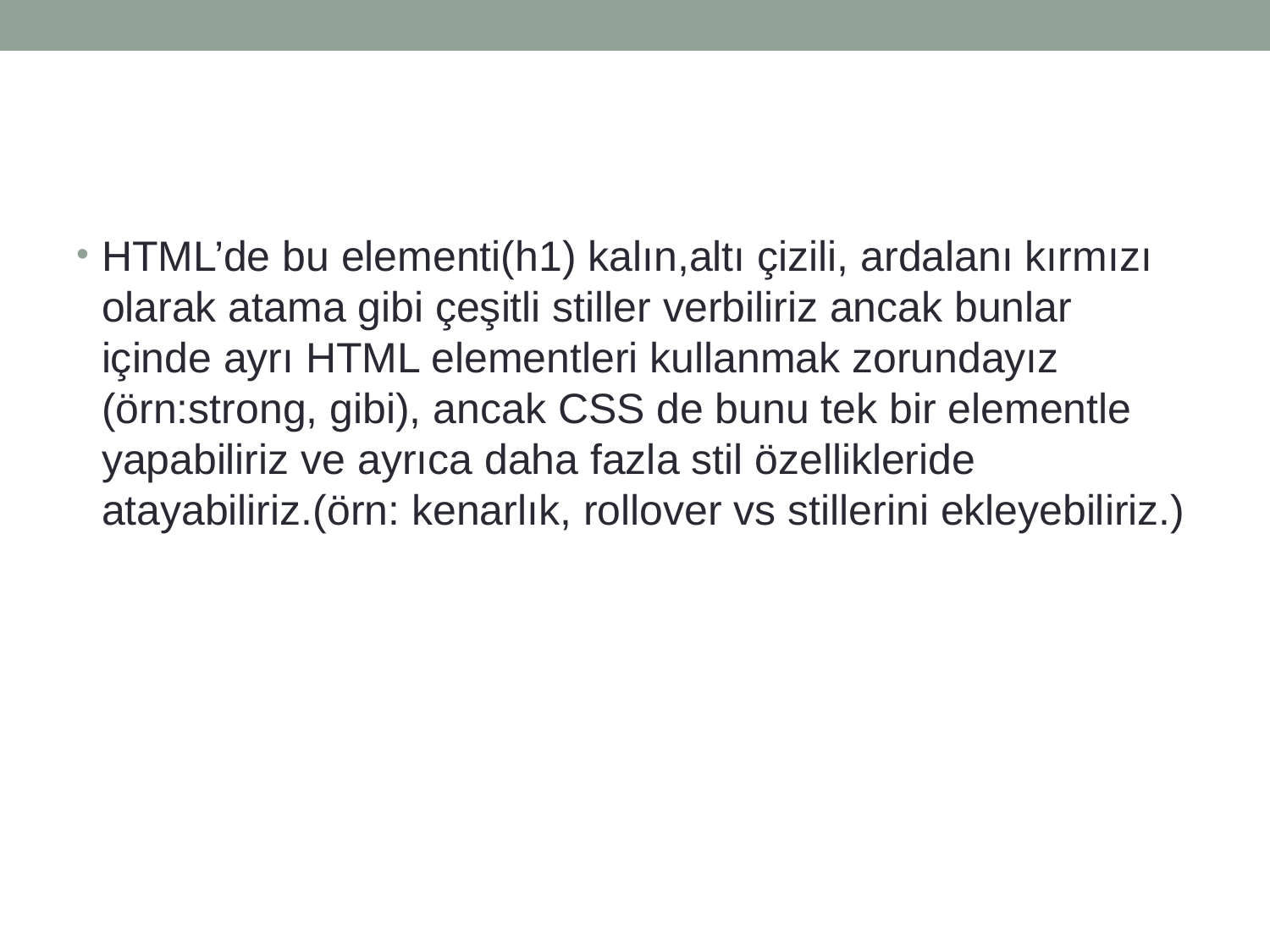

#
HTML’de bu elementi(h1) kalın,altı çizili, ardalanı kırmızı olarak atama gibi çeşitli stiller verbiliriz ancak bunlar içinde ayrı HTML elementleri kullanmak zorundayız (örn:strong, gibi), ancak CSS de bunu tek bir elementle yapabiliriz ve ayrıca daha fazla stil özellikleride atayabiliriz.(örn: kenarlık, rollover vs stillerini ekleyebiliriz.)